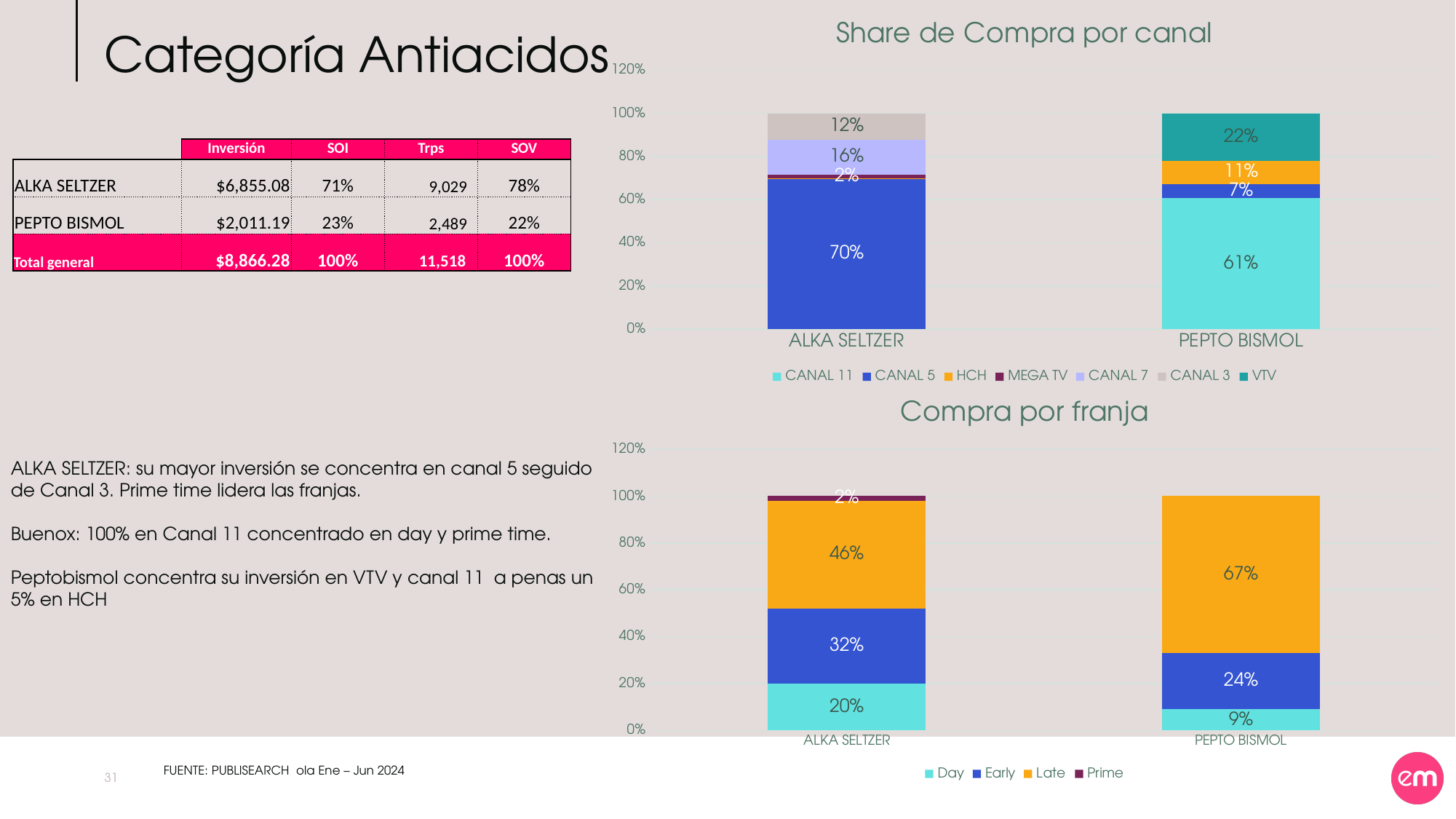

### Chart: Share de Compra por canal

| Category | CANAL 11 | CANAL 5 | HCH | MEGA TV | CANAL 7 | CANAL 3 | VTV |
|---|---|---|---|---|---|---|---|
| ALKA SELTZER | None | 0.6969917818335969 | 0.00028606832585771174 | 0.01774419155346448 | 0.16365013168347933 | 0.12128670798425528 | None |
| PEPTO BISMOL | 0.6074991416950618 | 0.06577066244982993 | 0.10524995922426456 | None | None | None | 0.22072907605887007 |
# Categoría Antiacidos
|  | Inversión | SOI | Trps | SOV |
| --- | --- | --- | --- | --- |
| ALKA SELTZER | $6,855.08 | 71% | 9,029 | 78% |
| PEPTO BISMOL | $2,011.19 | 23% | 2,489 | 22% |
| Total general | $8,866.28 | 100% | 11,518 | 100% |

### Chart: Compra por franja

| Category | Day | Early | Late | Prime |
|---|---|---|---|---|
| ALKA SELTZER | 0.2 | 0.32 | 0.46 | 0.02 |
| PEPTO BISMOL | 0.09 | 0.24 | 0.67 | None |
ALKA SELTZER: su mayor inversión se concentra en canal 5 seguido de Canal 3. Prime time lidera las franjas.

Buenox: 100% en Canal 11 concentrado en day y prime time.

Peptobismol concentra su inversión en VTV y canal 11  a penas un 5% en HCH
FUENTE: PUBLISEARCH  ola Ene – Jun 2024

31
31